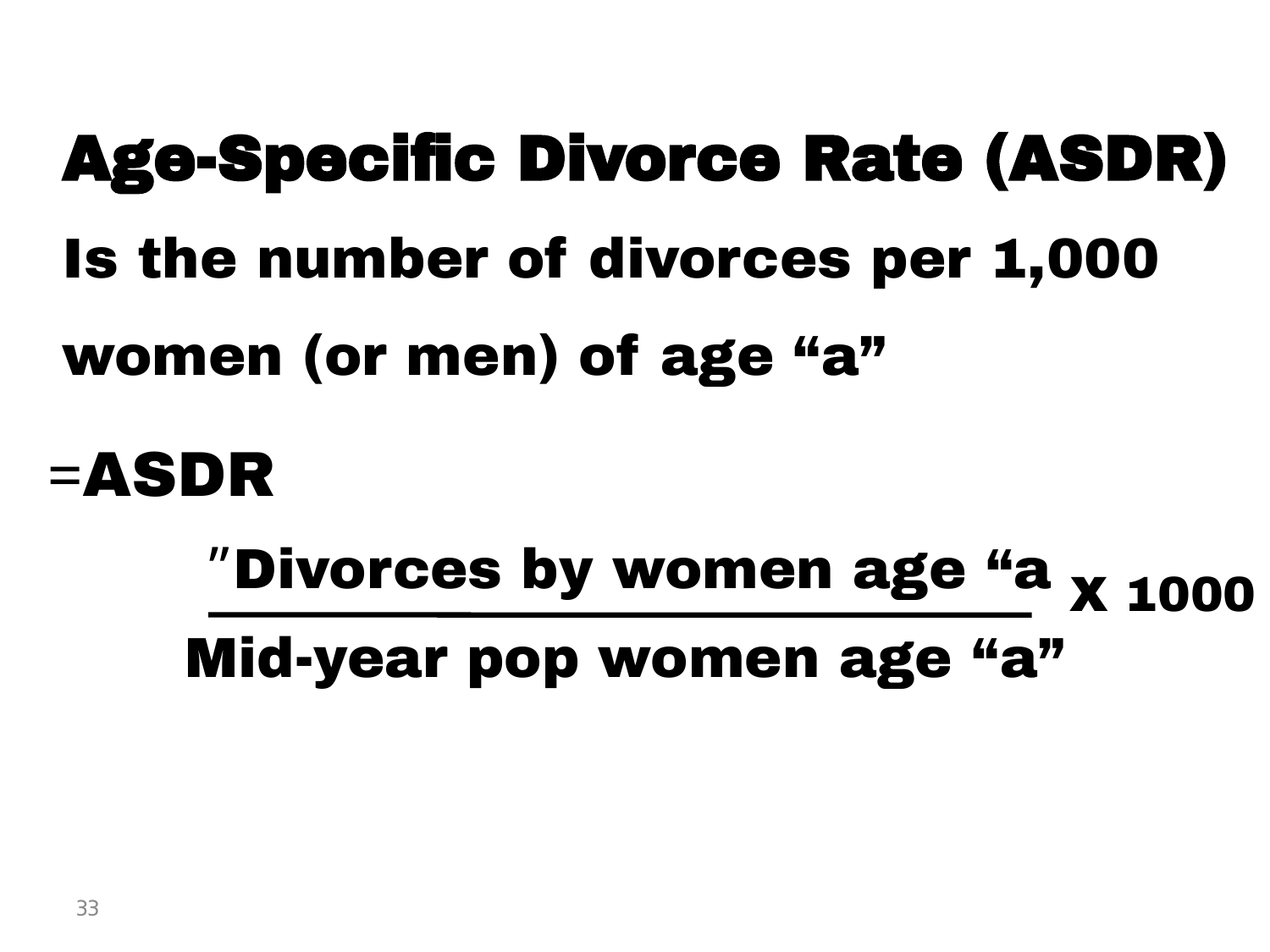

Age-Specific Divorce Rate (ASDR)
Is the number of divorces per 1,000 women (or men) of age “a”
ASDR=
Divorces by women age “a”
X 1000
Mid-year pop women age “a”
33